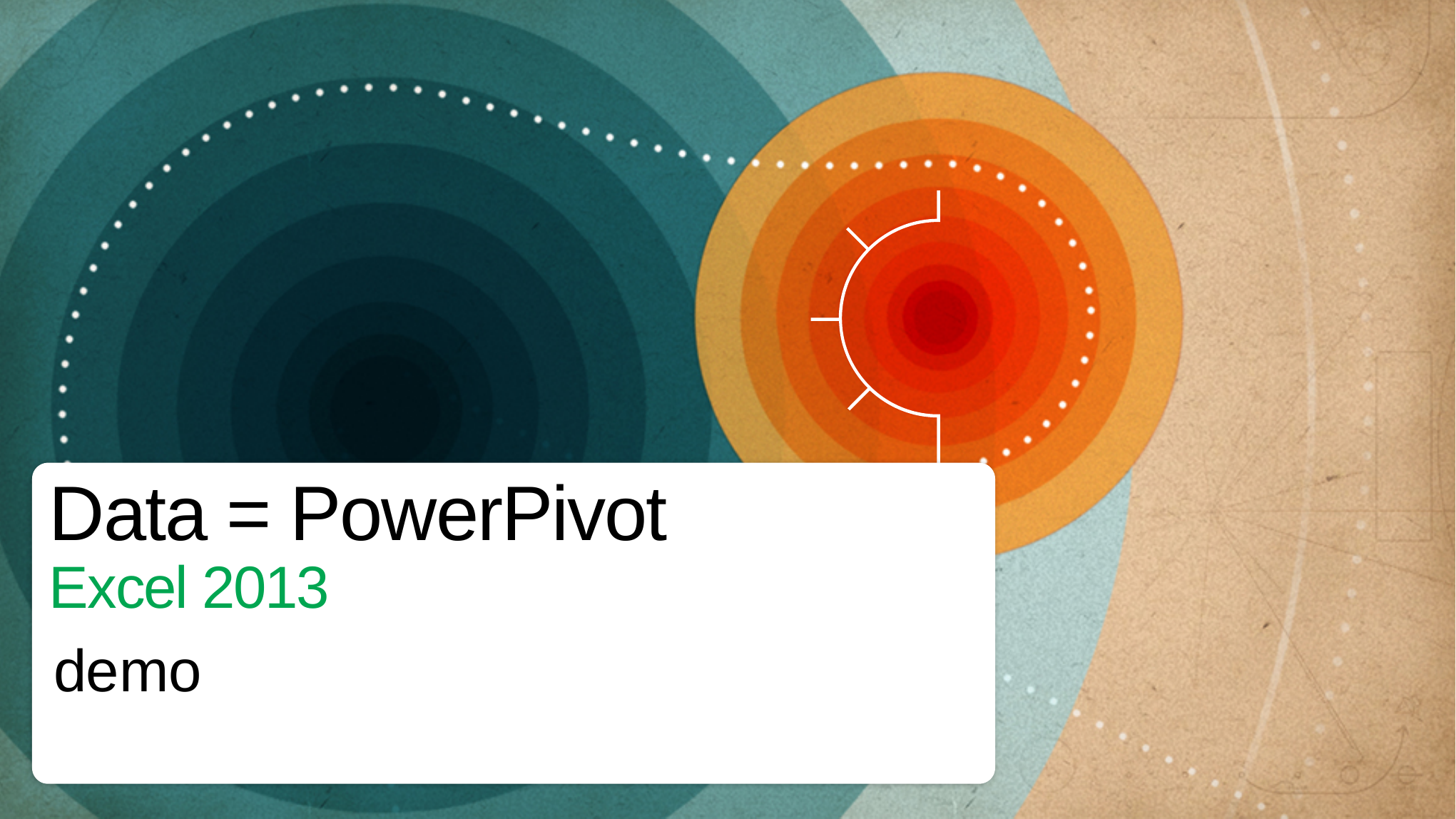

# Data = PowerPivot Excel 2013
demo